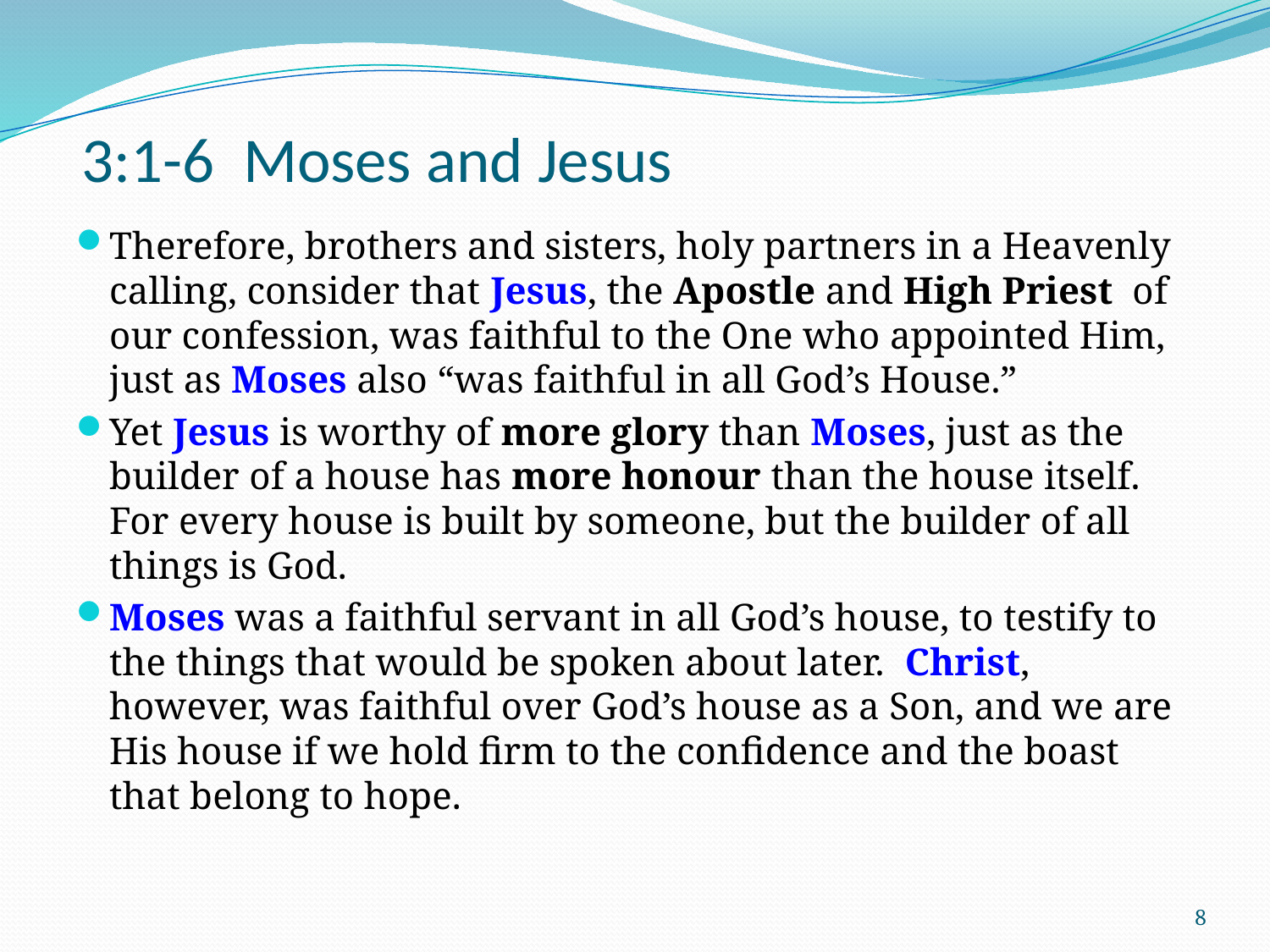

# 3:1-6  Moses and Jesus
Therefore, brothers and sisters, holy partners in a Heavenly calling, consider that Jesus, the Apostle and High Priest  of our confession, was faithful to the One who appointed Him, just as Moses also “was faithful in all God’s House.”
Yet Jesus is worthy of more glory than Moses, just as the builder of a house has more honour than the house itself.  For every house is built by someone, but the builder of all things is God.
Moses was a faithful servant in all God’s house, to testify to the things that would be spoken about later.  Christ, however, was faithful over God’s house as a Son, and we are His house if we hold firm to the confidence and the boast that belong to hope.

8